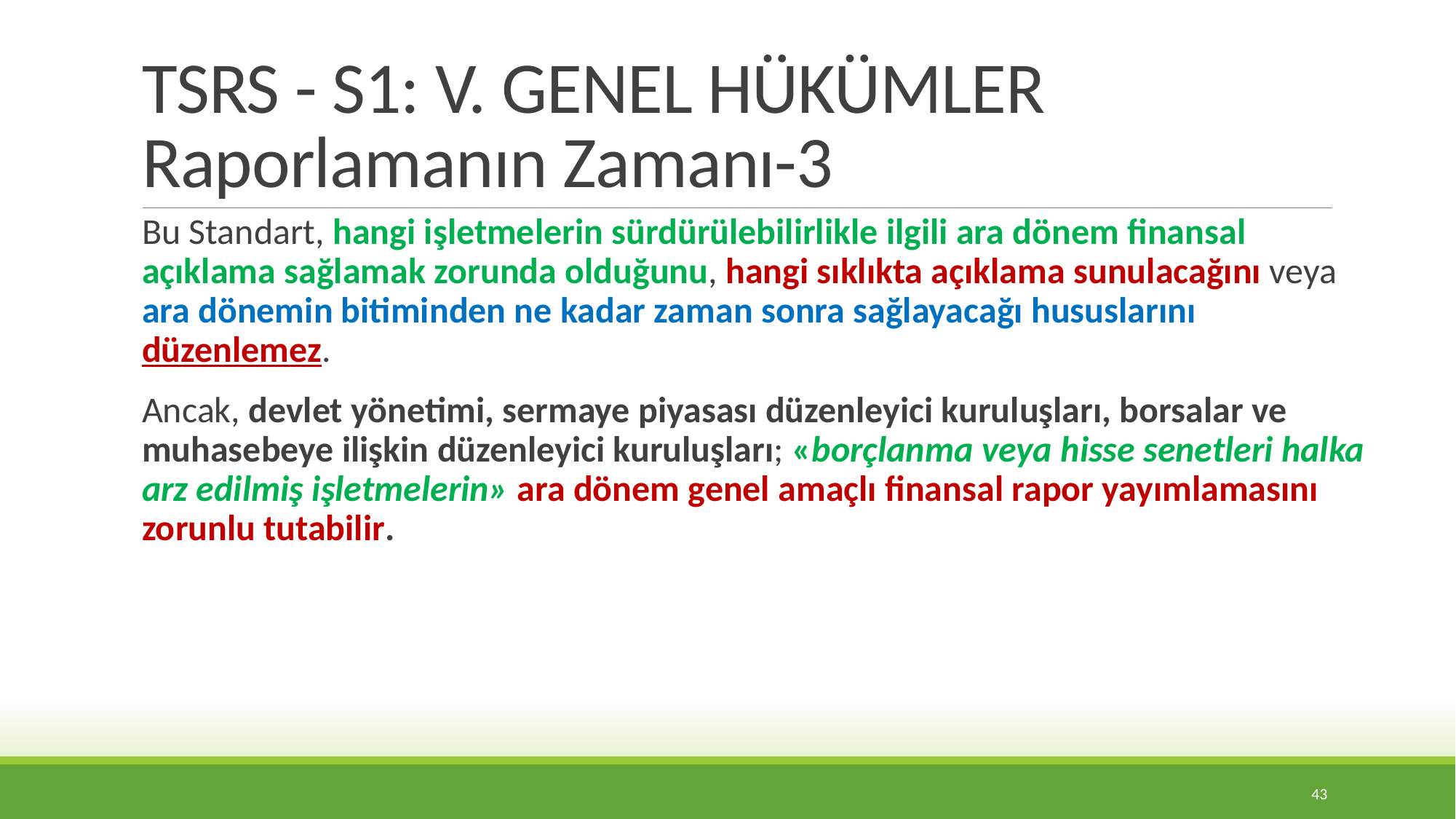

# TSRS - S1: V. GENEL HÜKÜMLER Raporlamanın Zamanı-3
Bu Standart, hangi işletmelerin sürdürülebilirlikle ilgili ara dönem finansal açıklama sağlamak zorunda olduğunu, hangi sıklıkta açıklama sunulacağını veya ara dönemin bitiminden ne kadar zaman sonra sağlayacağı hususlarını düzenlemez.
Ancak, devlet yönetimi, sermaye piyasası düzenleyici kuruluşları, borsalar ve muhasebeye ilişkin düzenleyici kuruluşları; «borçlanma veya hisse senetleri halka arz edilmiş işletmelerin» ara dönem genel amaçlı finansal rapor yayımlamasını zorunlu tutabilir.
43